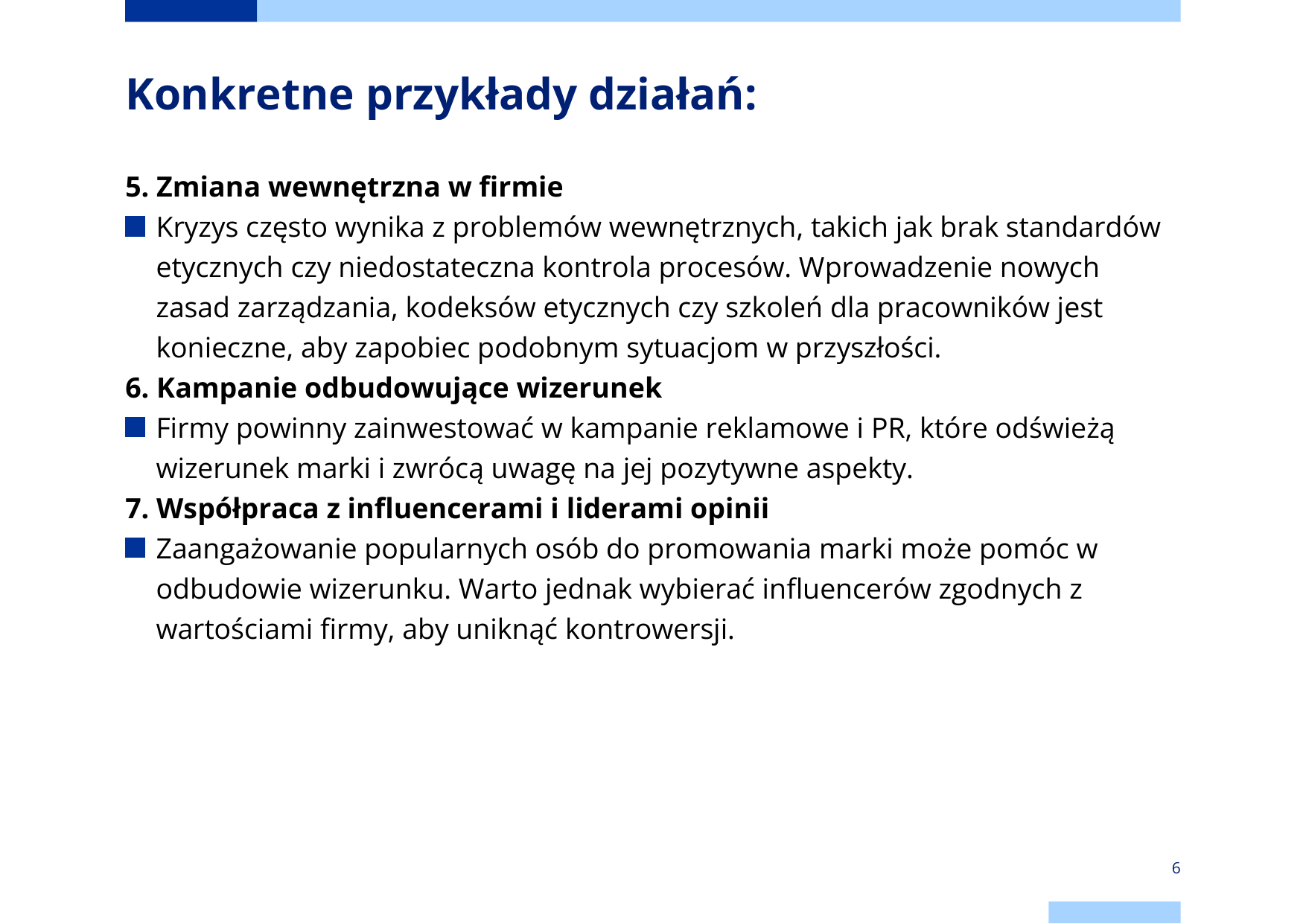

# Konkretne przykłady działań:
5. Zmiana wewnętrzna w firmie
Kryzys często wynika z problemów wewnętrznych, takich jak brak standardów etycznych czy niedostateczna kontrola procesów. Wprowadzenie nowych zasad zarządzania, kodeksów etycznych czy szkoleń dla pracowników jest konieczne, aby zapobiec podobnym sytuacjom w przyszłości.
6. Kampanie odbudowujące wizerunek
Firmy powinny zainwestować w kampanie reklamowe i PR, które odświeżą wizerunek marki i zwrócą uwagę na jej pozytywne aspekty.
7. Współpraca z influencerami i liderami opinii
Zaangażowanie popularnych osób do promowania marki może pomóc w odbudowie wizerunku. Warto jednak wybierać influencerów zgodnych z wartościami firmy, aby uniknąć kontrowersji.
6